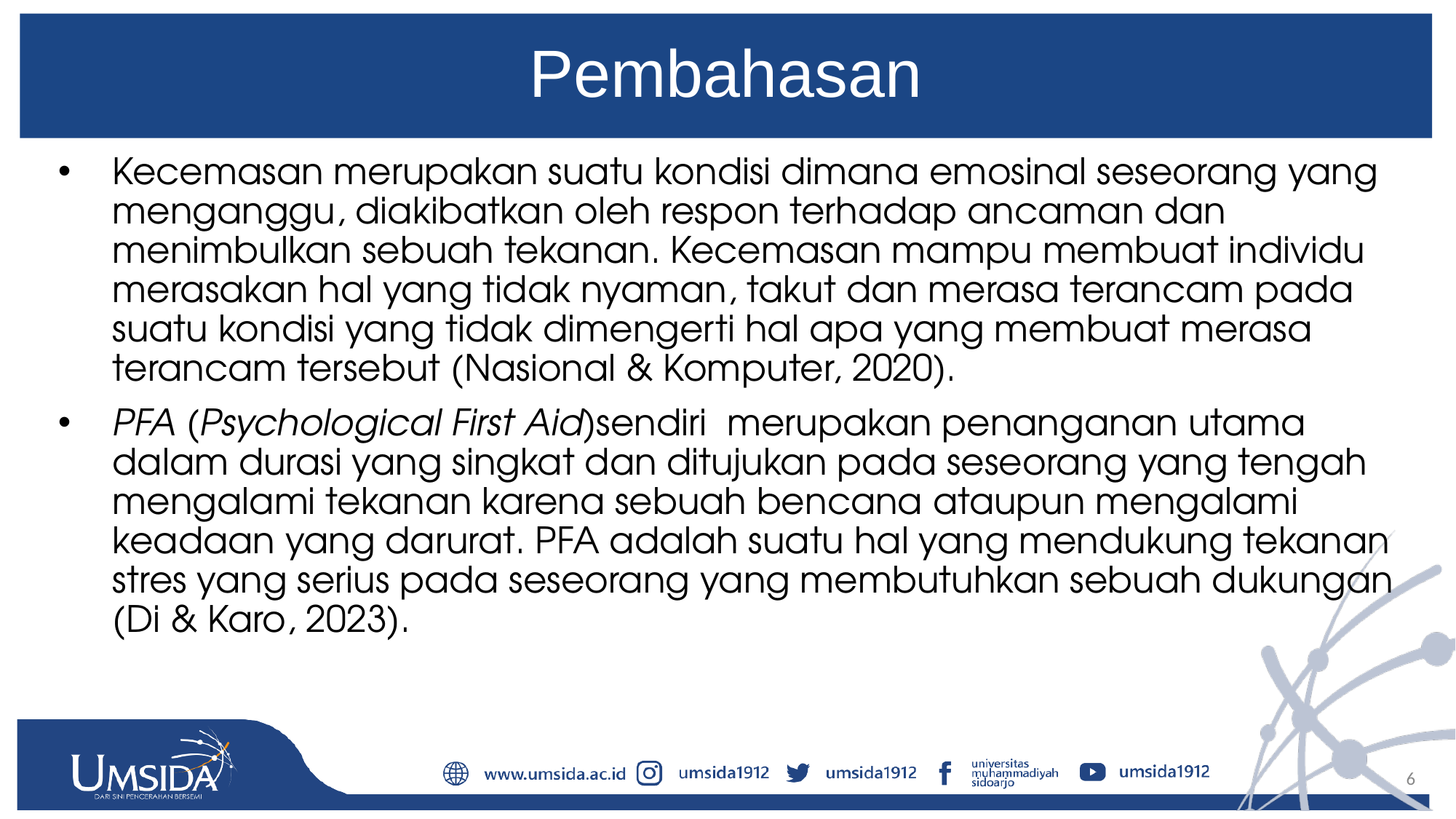

# Pembahasan
Kecemasan merupakan suatu kondisi dimana emosinal seseorang yang menganggu, diakibatkan oleh respon terhadap ancaman dan menimbulkan sebuah tekanan. Kecemasan mampu membuat individu merasakan hal yang tidak nyaman, takut dan merasa terancam pada suatu kondisi yang tidak dimengerti hal apa yang membuat merasa terancam tersebut (Nasional & Komputer, 2020).
PFA (Psychological First Aid)sendiri  merupakan penanganan utama dalam durasi yang singkat dan ditujukan pada seseorang yang tengah mengalami tekanan karena sebuah bencana ataupun mengalami keadaan yang darurat. PFA adalah suatu hal yang mendukung tekanan stres yang serius pada seseorang yang membutuhkan sebuah dukungan (Di & Karo, 2023).